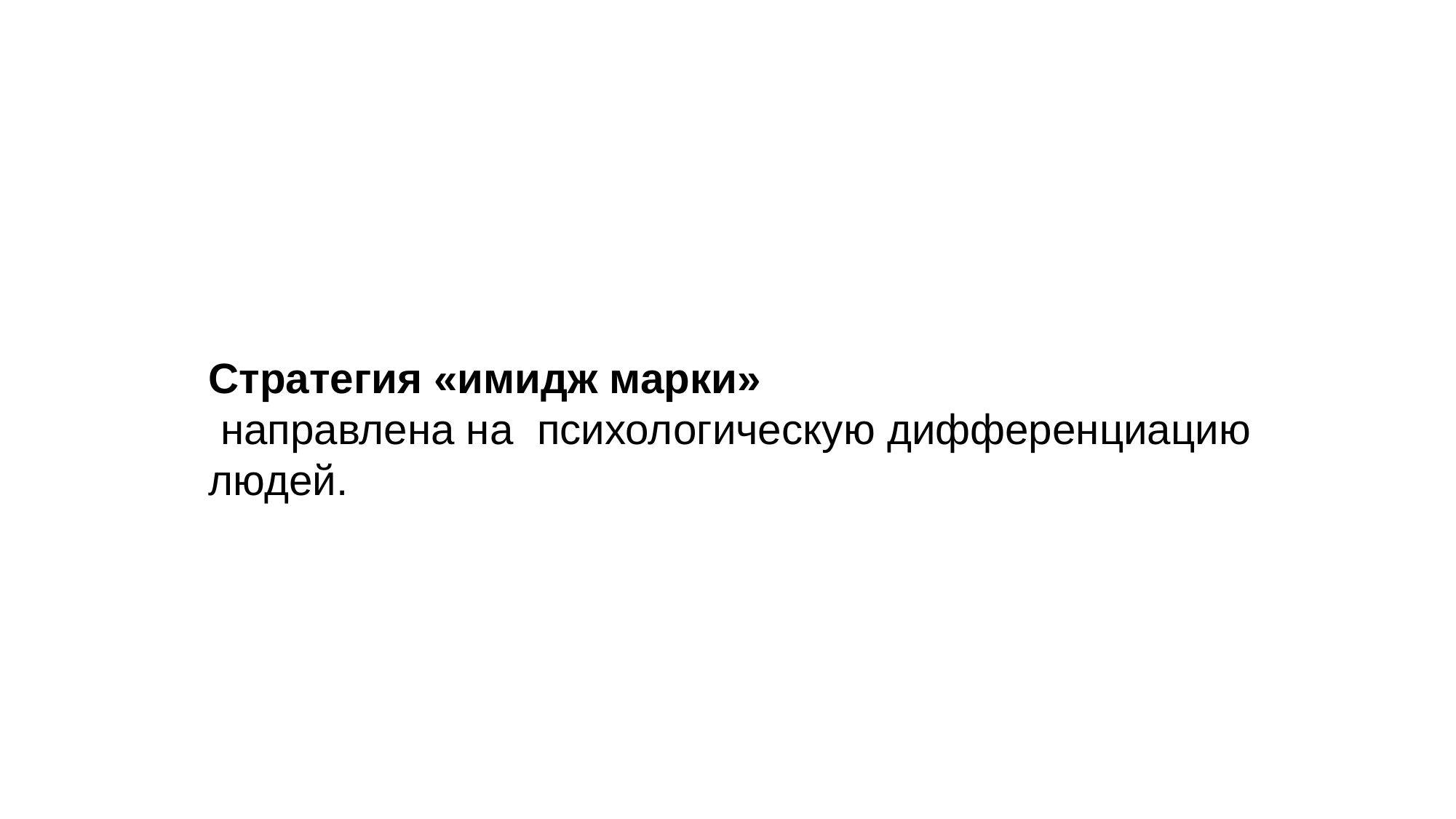

# Стратегия «имидж марки» направлена на  психологическую дифференциацию людей.